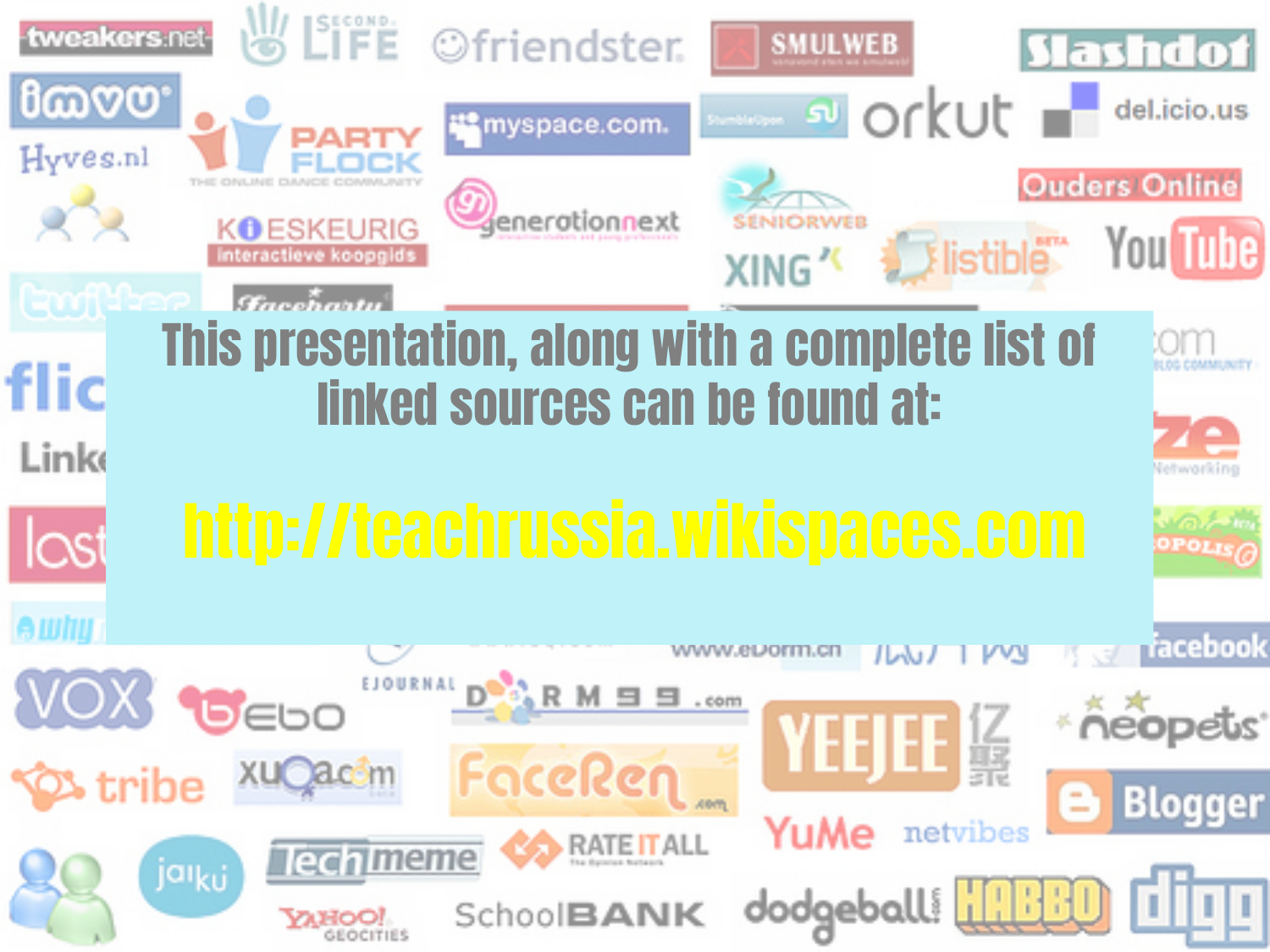

This presentation, along with a complete list of linked sources can be found at:

 http://teachrussia.wikispaces.com